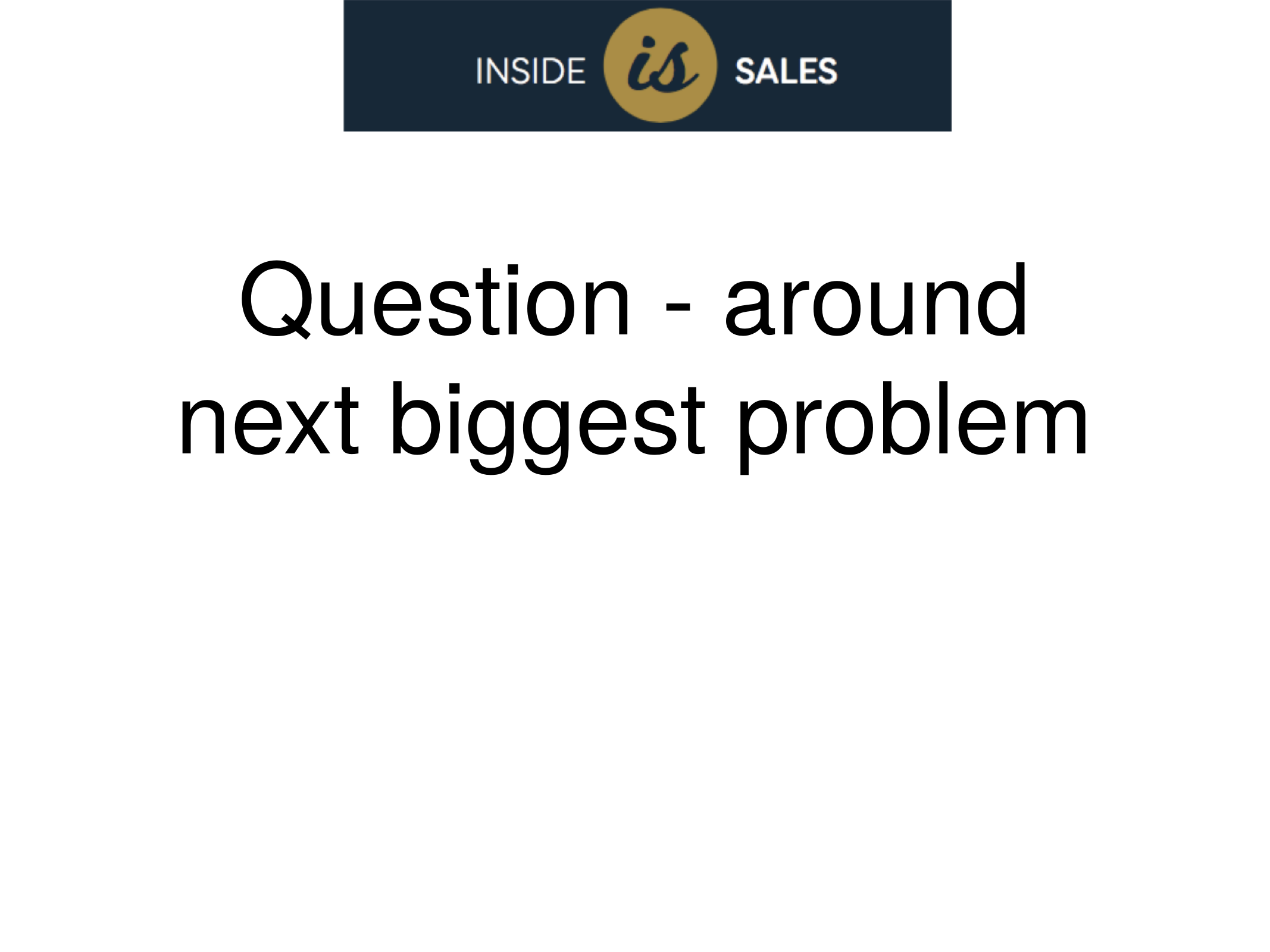

# Question - around next biggest problem